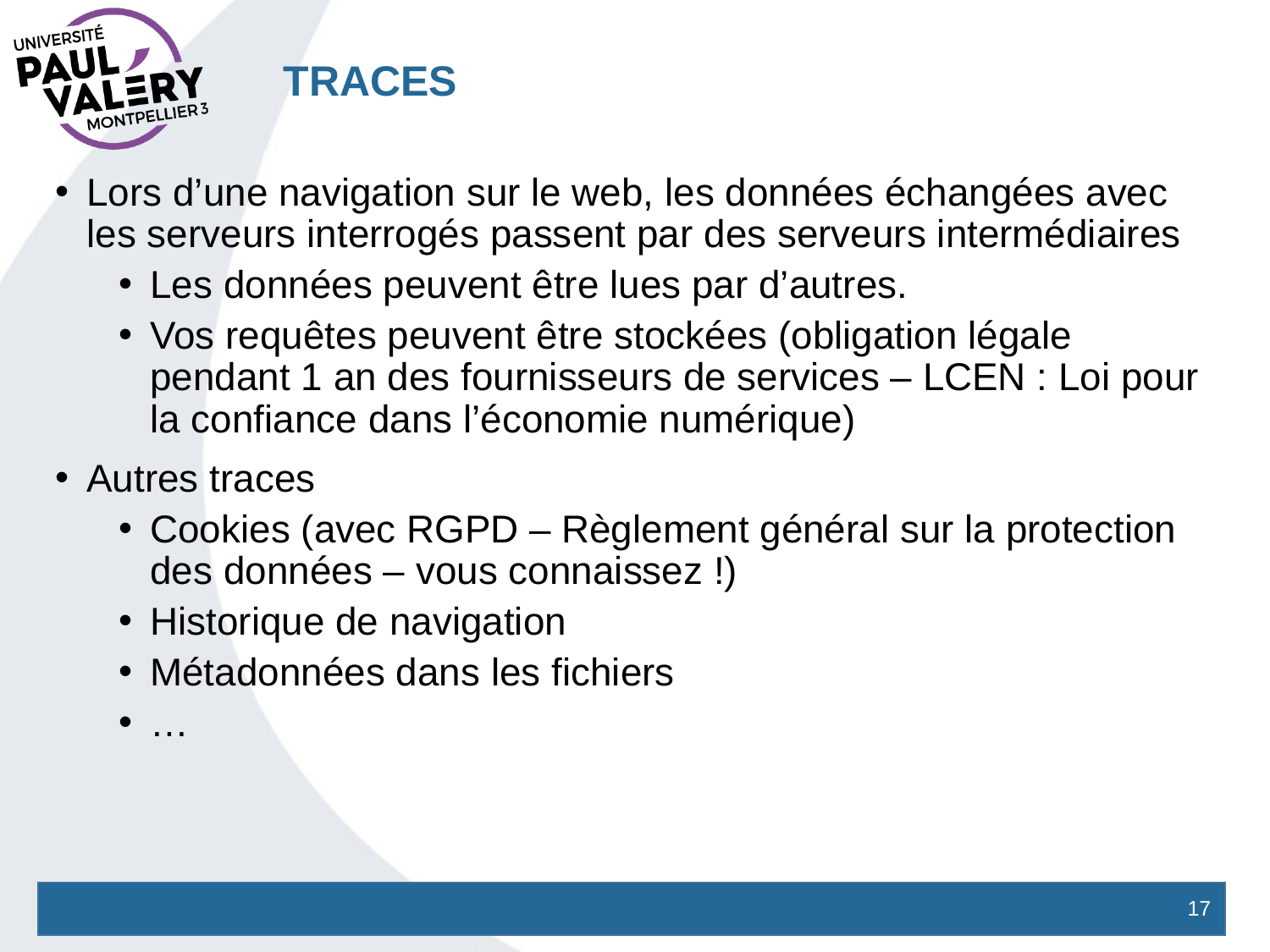

# TraceS
Lors d’une navigation sur le web, les données échangées avec les serveurs interrogés passent par des serveurs intermédiaires
Les données peuvent être lues par d’autres.
Vos requêtes peuvent être stockées (obligation légale pendant 1 an des fournisseurs de services – LCEN : Loi pour la confiance dans l’économie numérique)
Autres traces
Cookies (avec RGPD – Règlement général sur la protection des données – vous connaissez !)
Historique de navigation
Métadonnées dans les fichiers
…

17